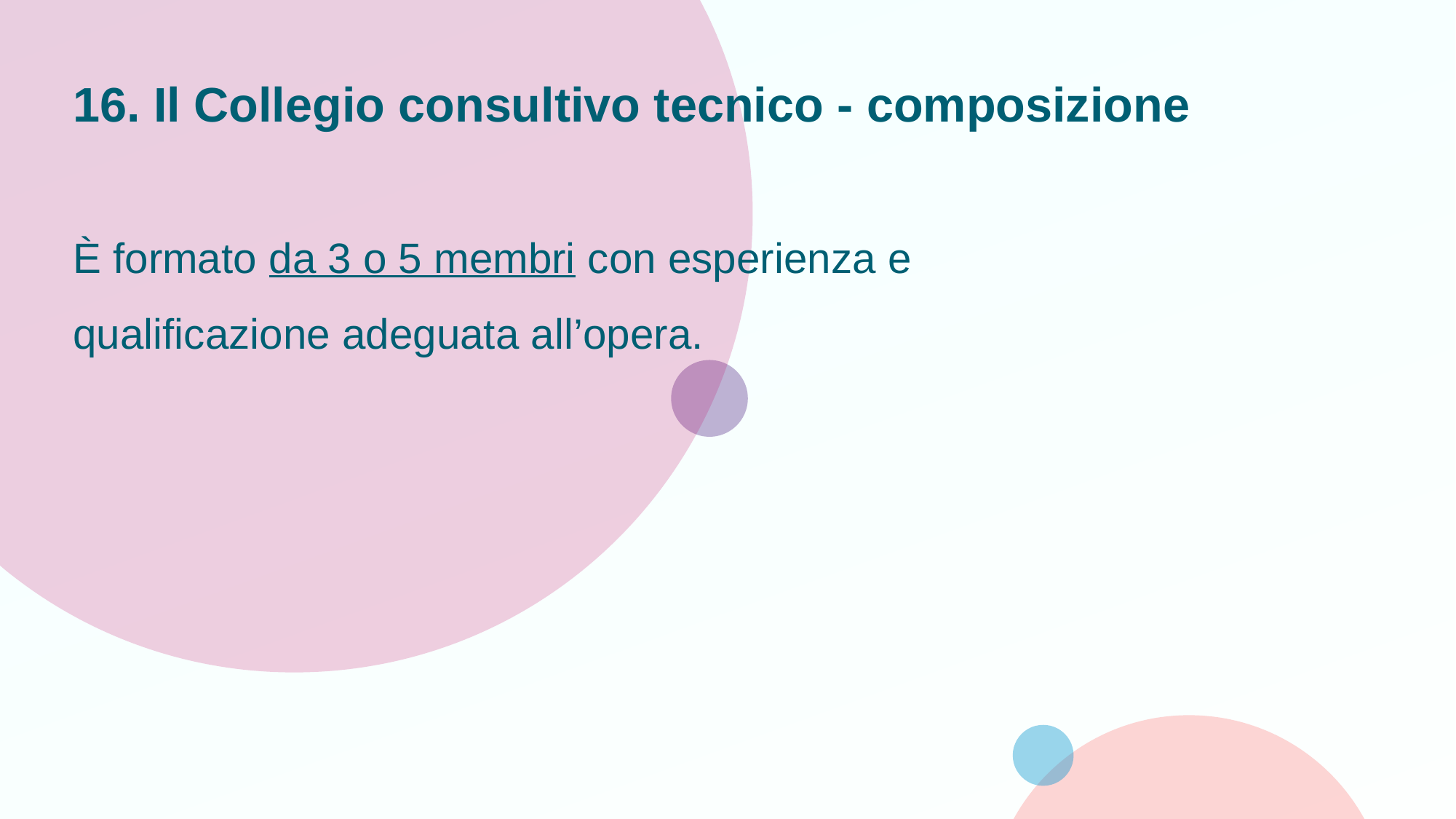

# 16. Il Collegio consultivo tecnico - composizione
È formato da 3 o 5 membri con esperienza e qualificazione adeguata all’opera.